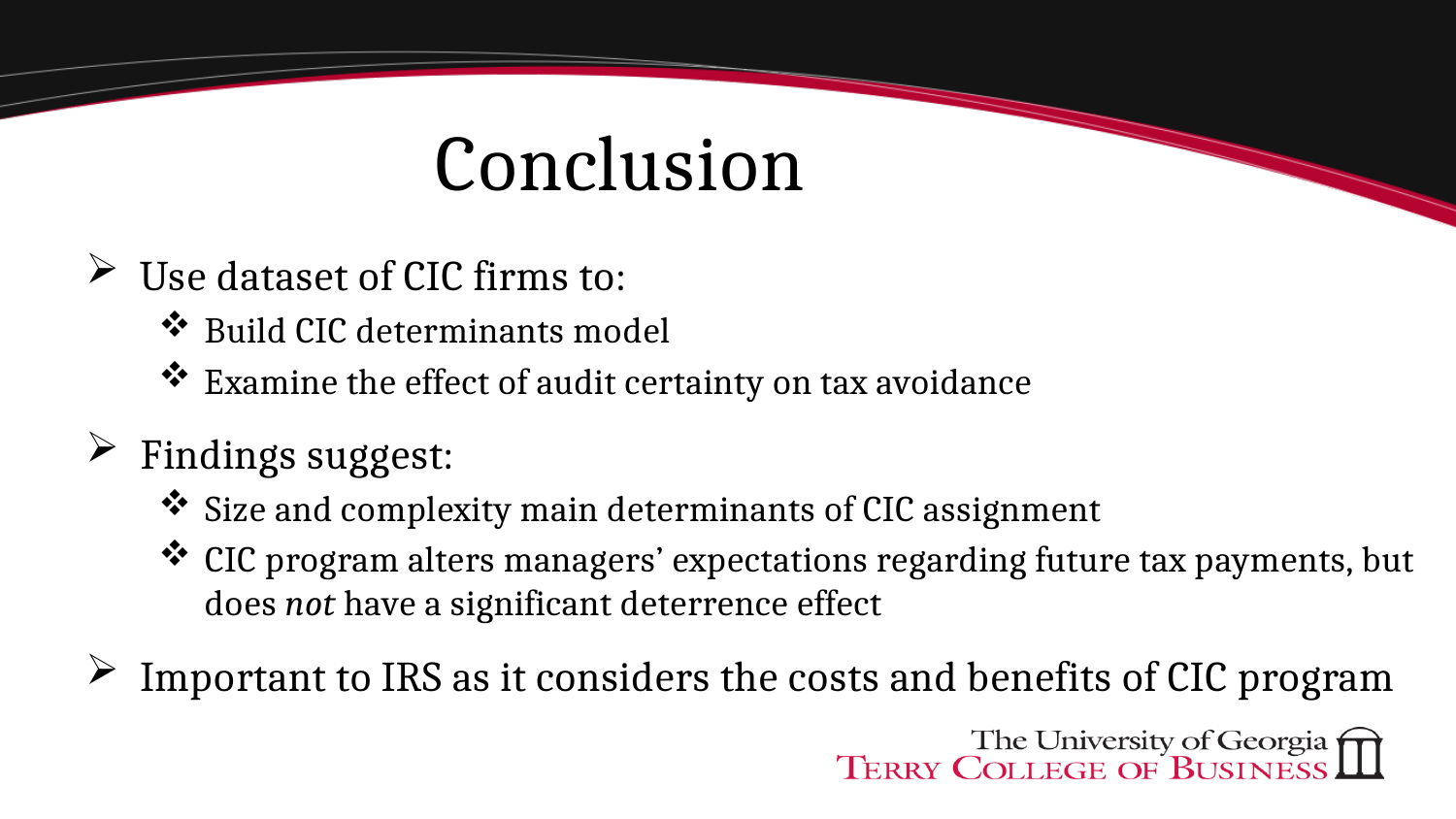

# Conclusion
Use dataset of CIC firms to:
Build CIC determinants model
Examine the effect of audit certainty on tax avoidance

Findings suggest:
Size and complexity main determinants of CIC assignment
CIC program alters managers’ expectations regarding future tax payments, but does not have a significant deterrence effect

Important to IRS as it considers the costs and benefits of CIC program